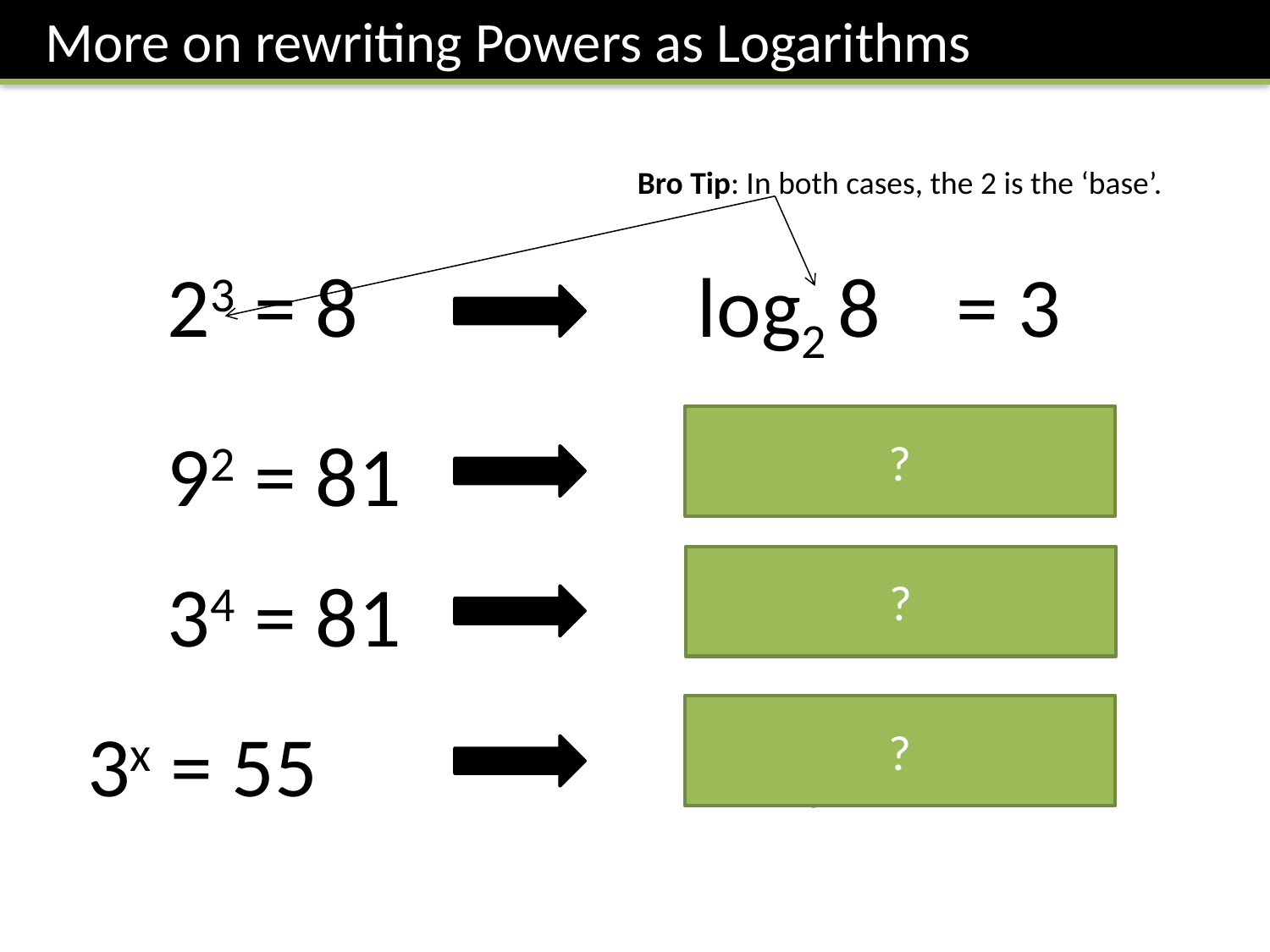

More on rewriting Powers as Logarithms
Bro Tip: In both cases, the 2 is the ‘base’.
23 = 8
log2 8    = 3

log9 81   = 2
?
92 = 81

log3 81   = 4
?
34 = 81

log3 55   = x
?
3x = 55